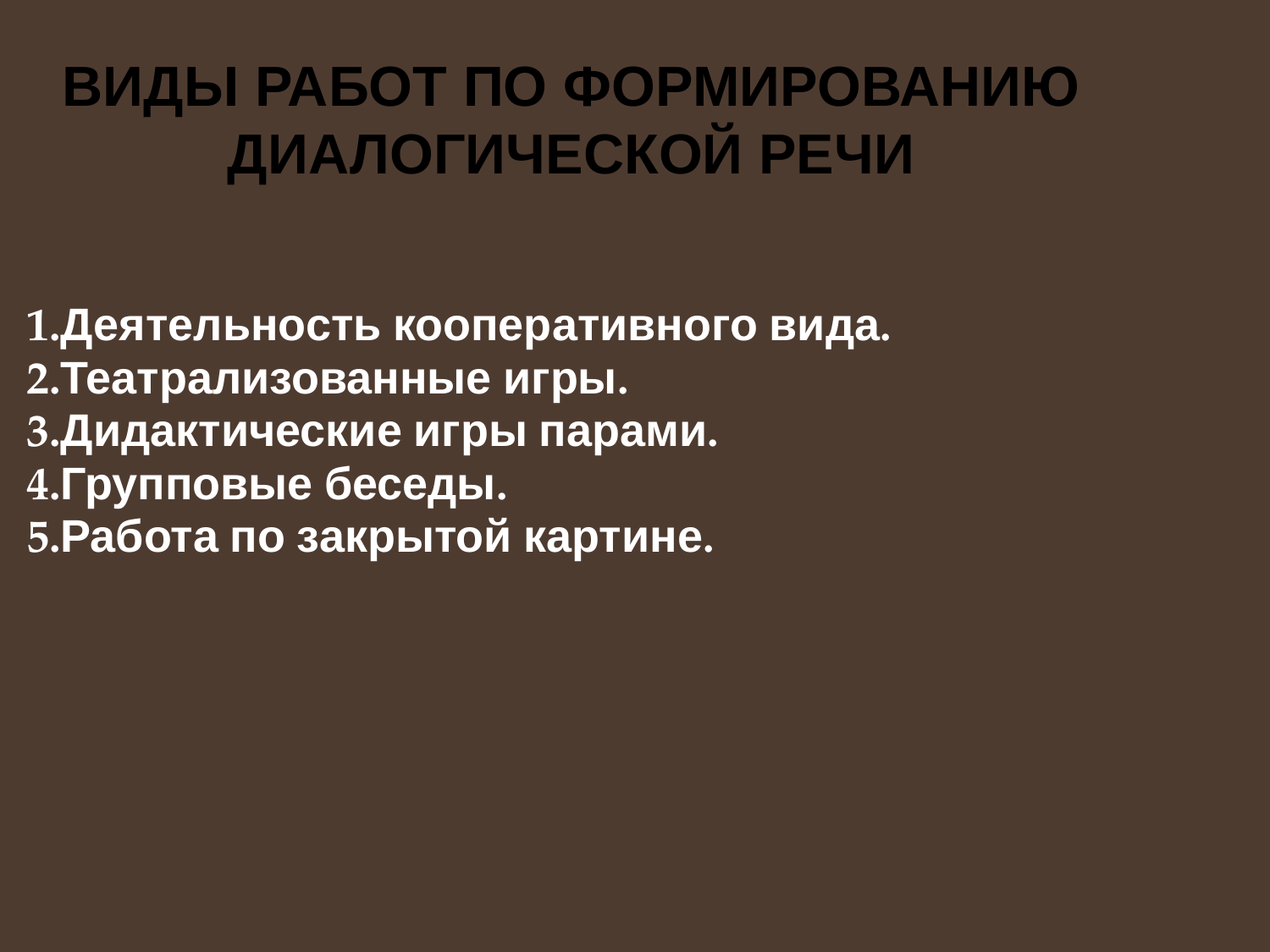

ВИДЫ РАБОТ ПО ФОРМИРОВАНИЮ ДИАЛОГИЧЕСКОЙ РЕЧИ

1.Деятельность кооперативного вида.
2.Театрализованные игры.
3.Дидактические игры парами.
4.Групповые беседы.
5.Работа по закрытой картине.